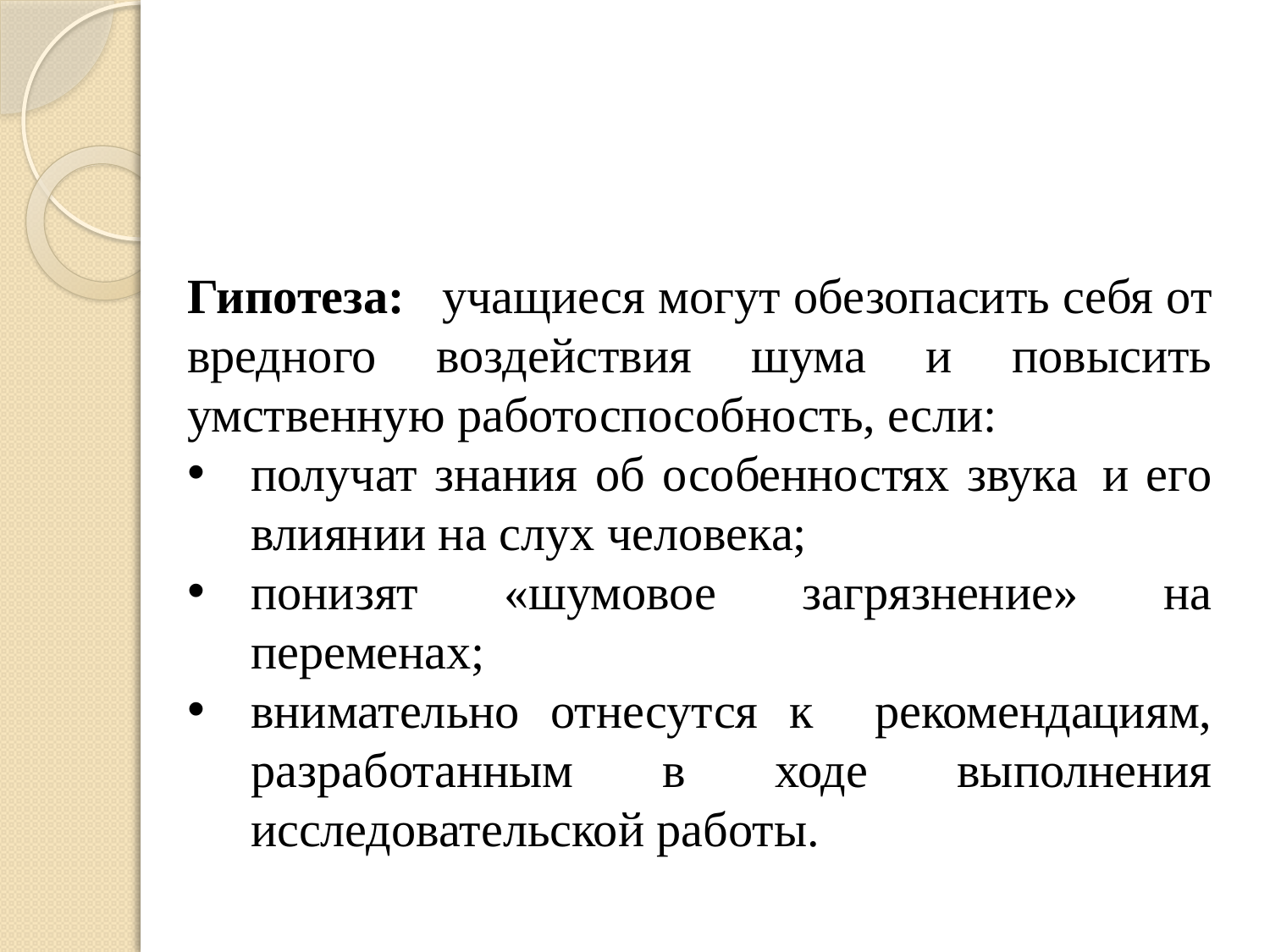

Гипотеза:   учащиеся могут обезопасить себя от вредного воздействия шума и повысить умственную работоспособность, если:
получат знания об особенностях звука  и его влиянии на слух человека;
понизят «шумовое загрязнение» на переменах;
внимательно отнесутся к  рекомендациям, разработанным в ходе выполнения исследовательской работы.